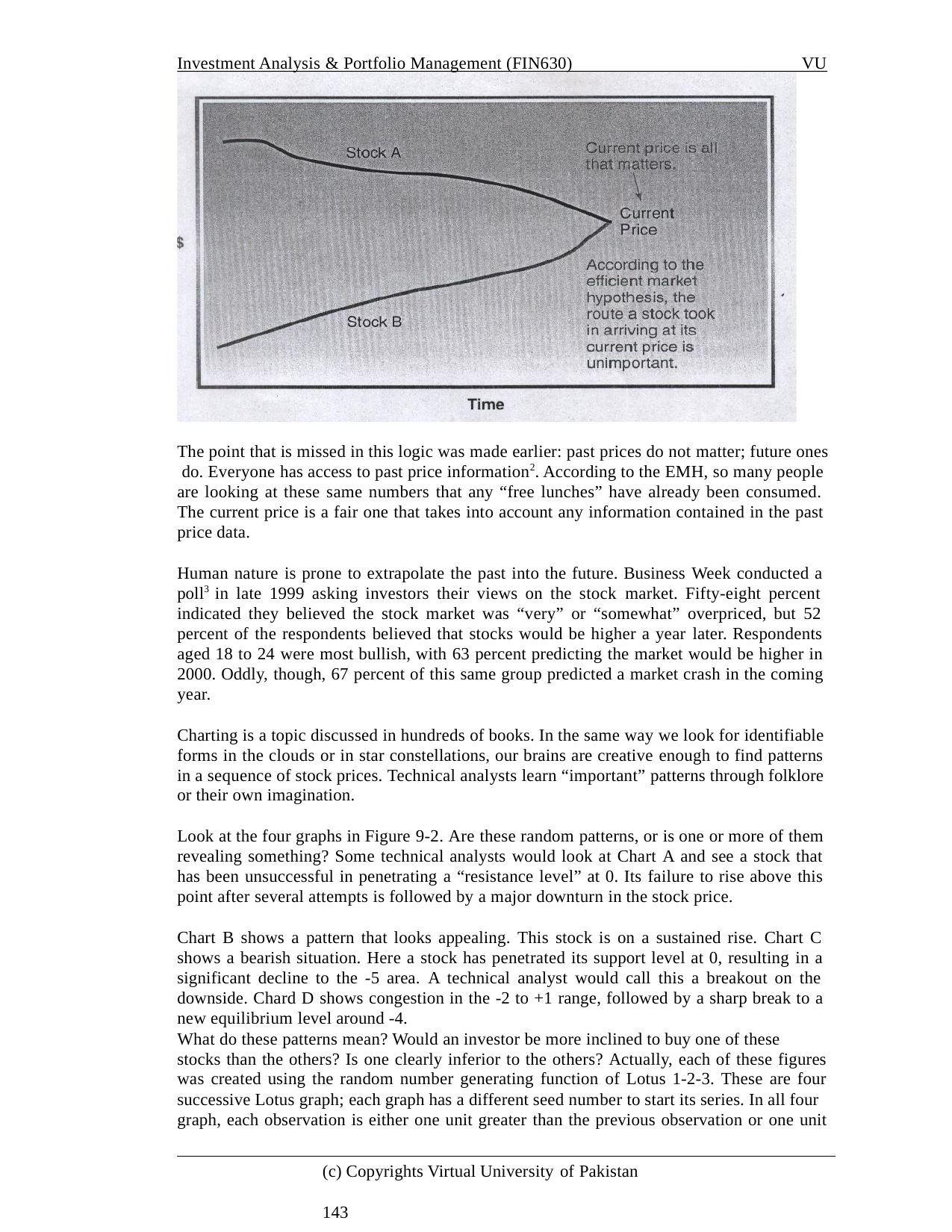

Investment Analysis & Portfolio Management (FIN630)
VU

The point that is missed in this logic was made earlier: past prices do not matter; future ones  do. Everyone has access to past price information2. According to the EMH, so many people  are looking at these same numbers that any “free lunches” have already been consumed.  The current price is a fair one that takes into account any information contained in the past  price data.

Human nature is prone to extrapolate the past into the future. Business Week conducted a  poll3 in late 1999 asking investors their views on the stock market. Fifty-eight percent  indicated they believed the stock market was “very” or “somewhat” overpriced, but 52  percent of the respondents believed that stocks would be higher a year later. Respondents  aged 18 to 24 were most bullish, with 63 percent predicting the market would be higher in  2000. Oddly, though, 67 percent of this same group predicted a market crash in the coming  year.

Charting is a topic discussed in hundreds of books. In the same way we look for identifiable  forms in the clouds or in star constellations, our brains are creative enough to find patterns  in a sequence of stock prices. Technical analysts learn “important” patterns through folklore  or their own imagination.

Look at the four graphs in Figure 9-2. Are these random patterns, or is one or more of them  revealing something? Some technical analysts would look at Chart A and see a stock that  has been unsuccessful in penetrating a “resistance level” at 0. Its failure to rise above this  point after several attempts is followed by a major downturn in the stock price.

Chart B shows a pattern that looks appealing. This stock is on a sustained rise. Chart C  shows a bearish situation. Here a stock has penetrated its support level at 0, resulting in a  significant decline to the -5 area. A technical analyst would call this a breakout on the  downside. Chard D shows congestion in the -2 to +1 range, followed by a sharp break to a  new equilibrium level around -4.
What do these patterns mean? Would an investor be more inclined to buy one of these  stocks than the others? Is one clearly inferior to the others? Actually, each of these figures
was created using the random number generating function of Lotus 1-2-3. These are four
successive Lotus graph; each graph has a different seed number to start its series. In all four  graph, each observation is either one unit greater than the previous observation or one unit

(c) Copyrights Virtual University of Pakistan	143